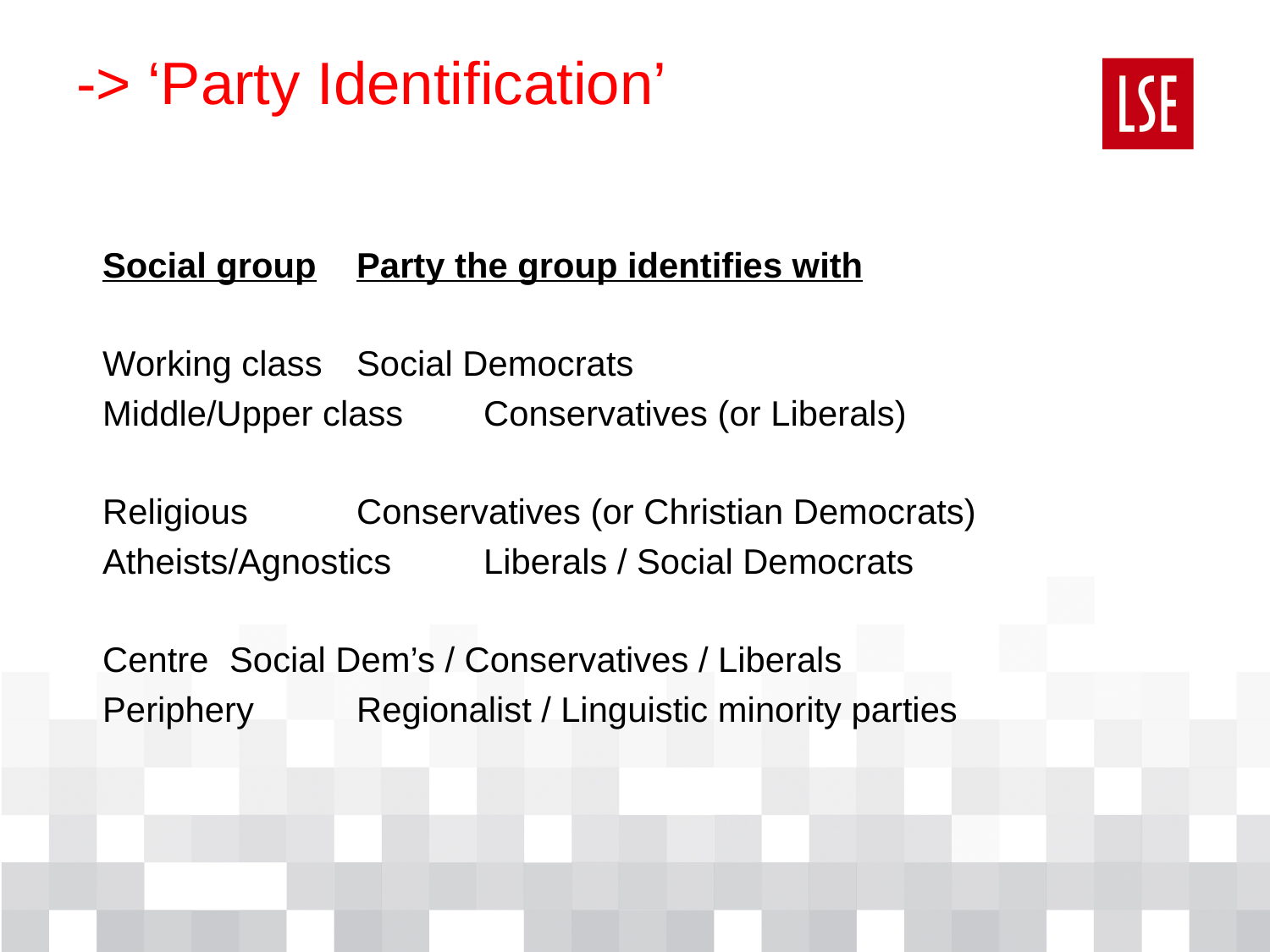

-> ‘Party Identification’
Social group 	Party the group identifies with

Working class	Social Democrats
Middle/Upper class	Conservatives (or Liberals)

Religious	Conservatives (or Christian Democrats)
Atheists/Agnostics	Liberals / Social Democrats

Centre	Social Dem’s / Conservatives / Liberals
Periphery	Regionalist / Linguistic minority parties